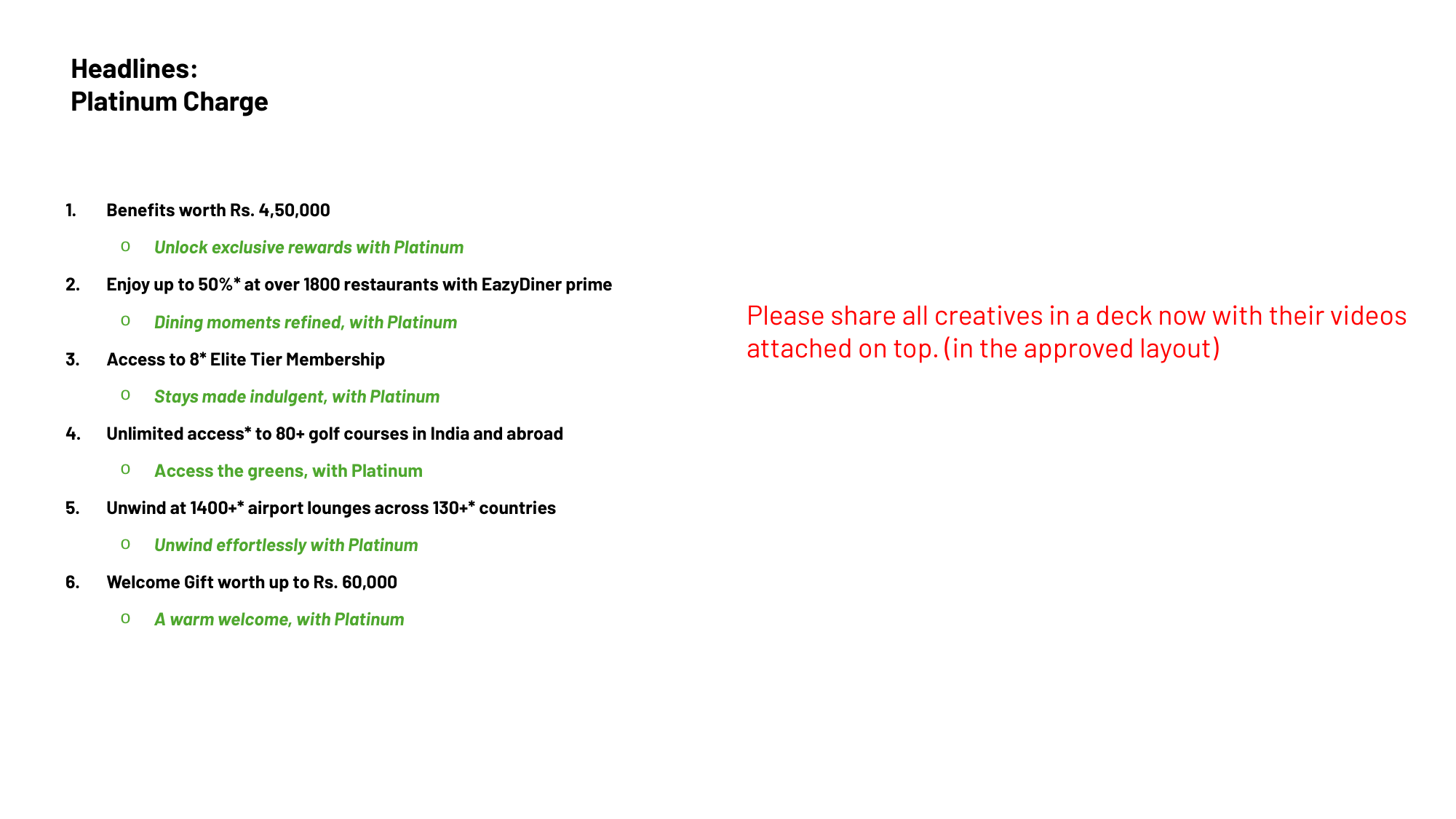

Headlines:
Platinum Charge
Benefits worth Rs. 4,50,000
Unlock exclusive rewards with Platinum
Enjoy up to 50%* at over 1800 restaurants with EazyDiner prime
Dining moments refined, with Platinum
Access to 8* Elite Tier Membership
Stays made indulgent, with Platinum
Unlimited access* to 80+ golf courses in India and abroad
Access the greens, with Platinum
Unwind at 1400+* airport lounges across 130+* countries
Unwind effortlessly with Platinum
Welcome Gift worth up to Rs. 60,000
A warm welcome, with Platinum
Please share all creatives in a deck now with their videos attached on top. (in the approved layout)